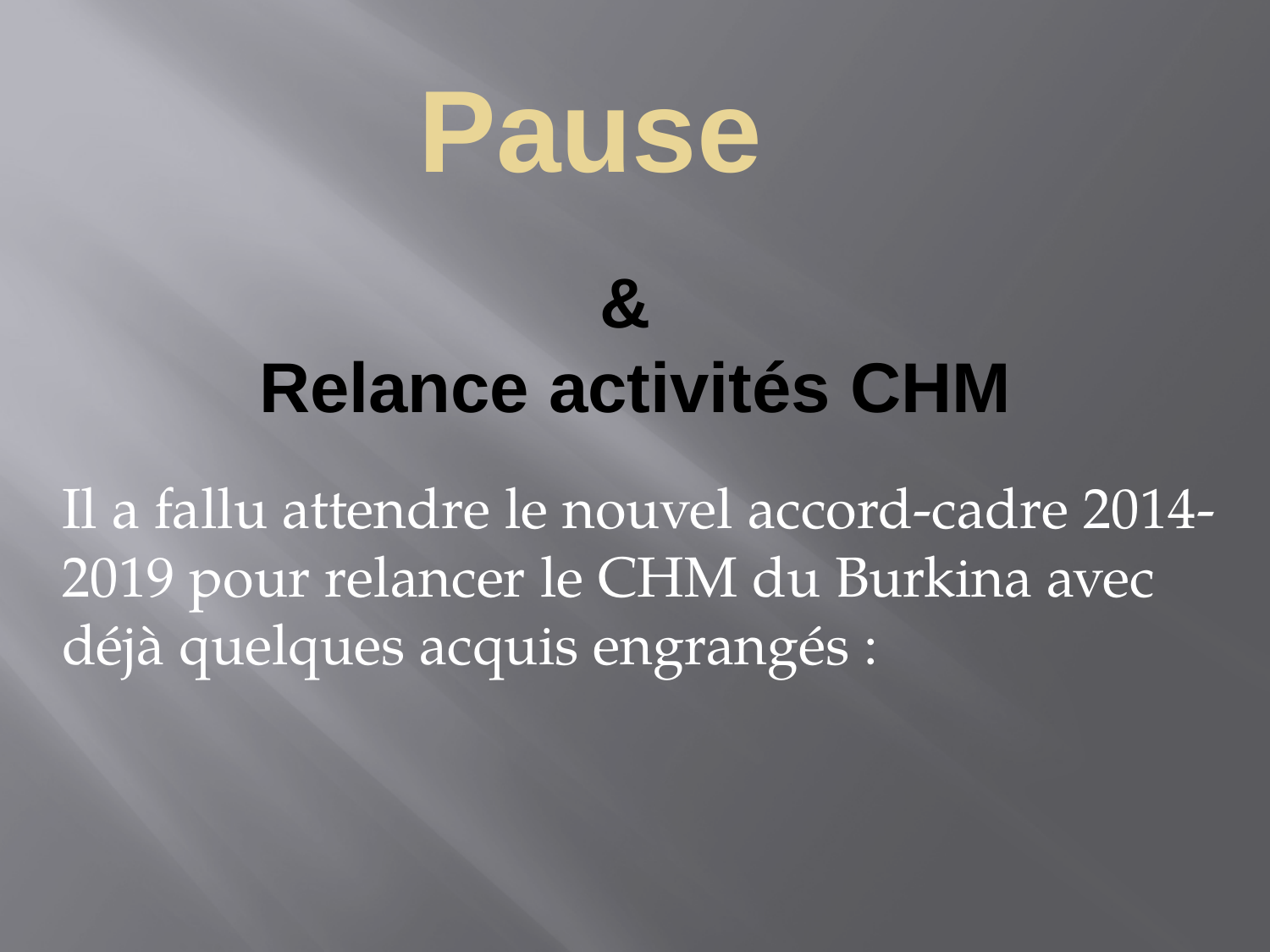

Pause
# & Relance activités CHM
Il a fallu attendre le nouvel accord-cadre 2014-2019 pour relancer le CHM du Burkina avec  déjà quelques acquis engrangés :